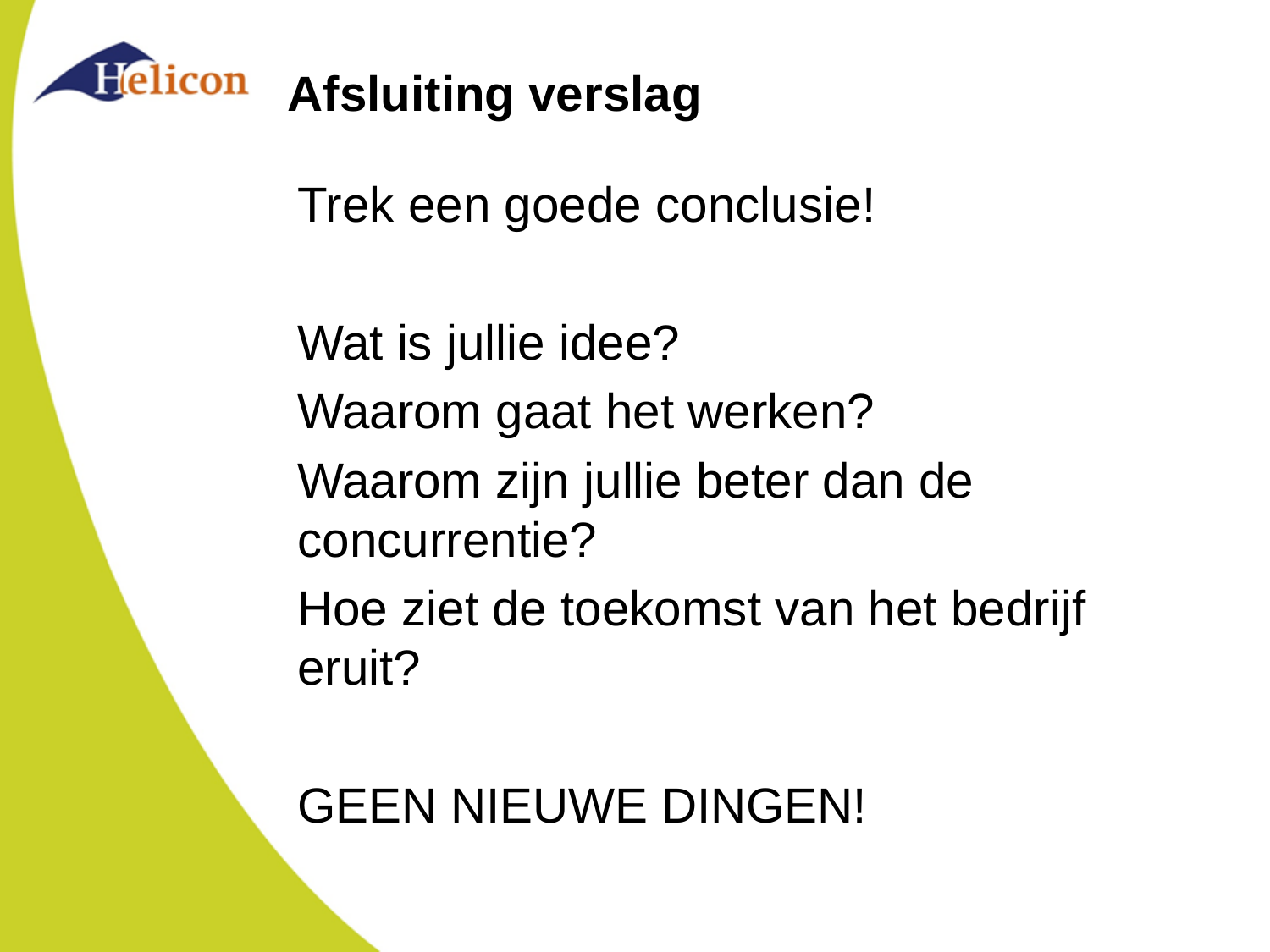

# Afsluiting verslag
Trek een goede conclusie!

Wat is jullie idee?
Waarom gaat het werken?
Waarom zijn jullie beter dan de concurrentie?
Hoe ziet de toekomst van het bedrijf eruit?

GEEN NIEUWE DINGEN!